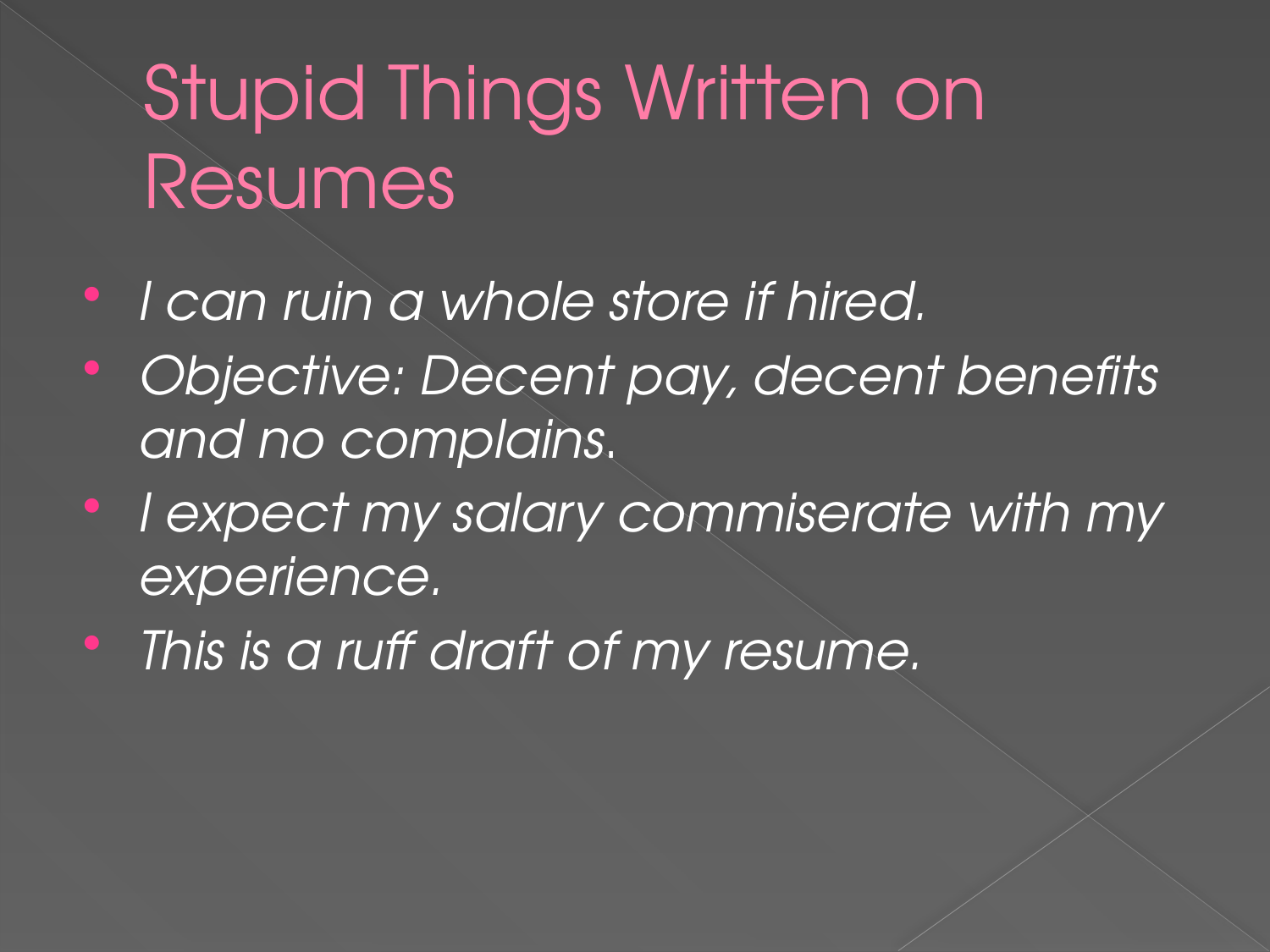

# Stupid Things Written on Resumes
I can ruin a whole store if hired.
Objective: Decent pay, decent benefits and no complains.
I expect my salary commiserate with my experience.
This is a ruff draft of my resume.